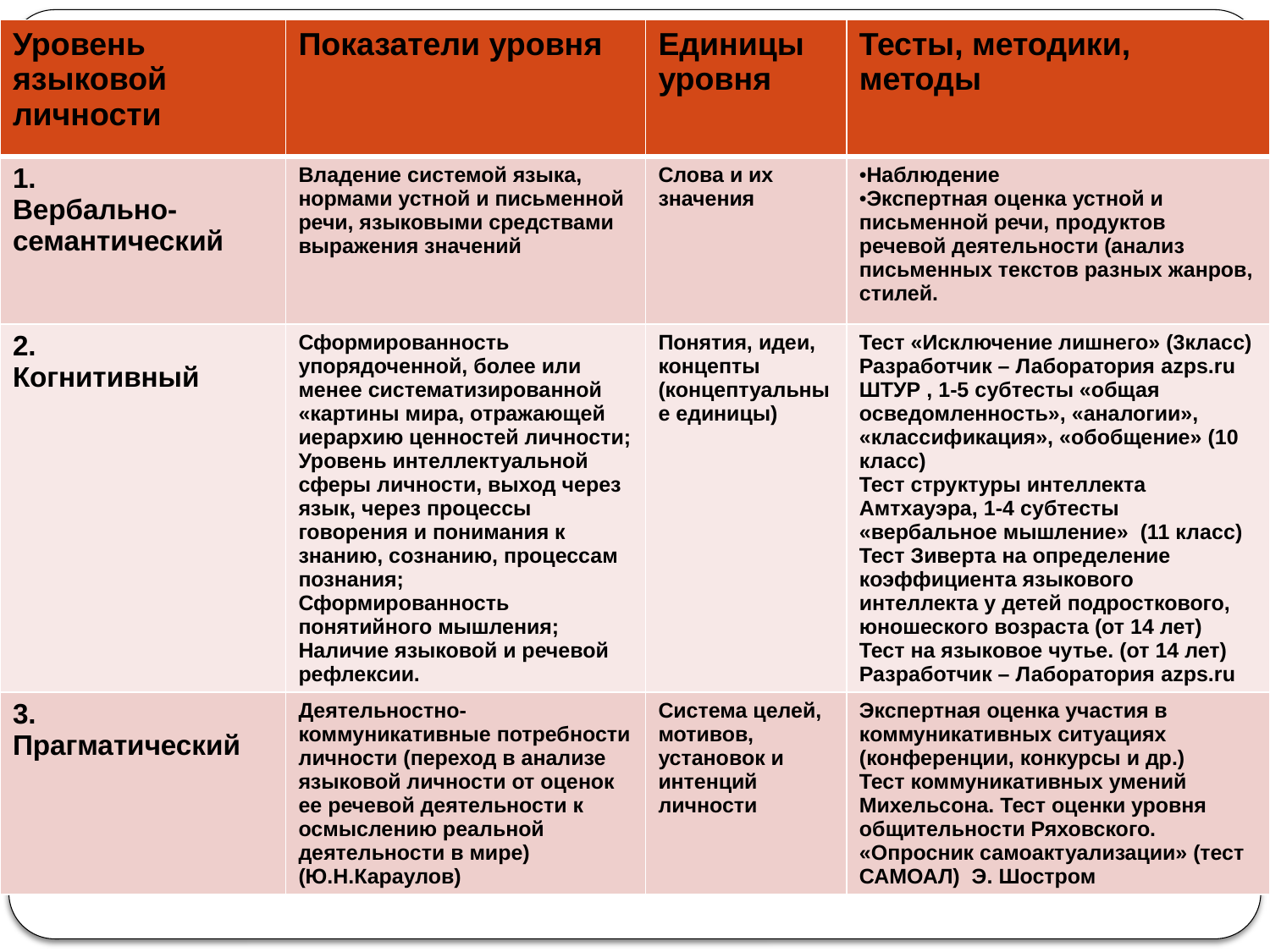

| Уровень языковой личности | Показатели уровня | Единицы уровня | Тесты, методики, методы |
| --- | --- | --- | --- |
| 1. Вербально- семантический | Владение системой языка, нормами устной и письменной речи, языковыми средствами выражения значений | Слова и их значения | Наблюдение Экспертная оценка устной и письменной речи, продуктов речевой деятельности (анализ письменных текстов разных жанров, стилей. |
| 2. Когнитивный | Сформированность упорядоченной, более или менее систематизированной «картины мира, отражающей иерархию ценностей личности; Уровень интеллектуальной сферы личности, выход через язык, через процессы говорения и понимания к знанию, сознанию, процессам познания; Сформированность понятийного мышления; Наличие языковой и речевой рефлексии. | Понятия, идеи, концепты (концептуальные единицы) | Тест «Исключение лишнего» (3класс) Разработчик – Лаборатория azps.ru ШТУР , 1-5 субтесты «общая осведомленность», «аналогии», «классификация», «обобщение» (10 класс) Тест структуры интеллекта Амтхауэра, 1-4 субтесты «вербальное мышление» (11 класс) Тест Зиверта на определение коэффициента языкового интеллекта у детей подросткового, юношеского возраста (от 14 лет) Тест на языковое чутье. (от 14 лет) Разработчик – Лаборатория azps.ru |
| 3. Прагматический | Деятельностно-коммуникативные потребности личности (переход в анализе языковой личности от оценок ее речевой деятельности к осмыслению реальной деятельности в мире) (Ю.Н.Караулов) | Система целей, мотивов, установок и интенций личности | Экспертная оценка участия в коммуникативных ситуациях (конференции, конкурсы и др.) Тест коммуникативных умений Михельсона. Тест оценки уровня общительности Ряховского. «Опросник самоактуализации» (тест САМОАЛ) Э. Шостром |